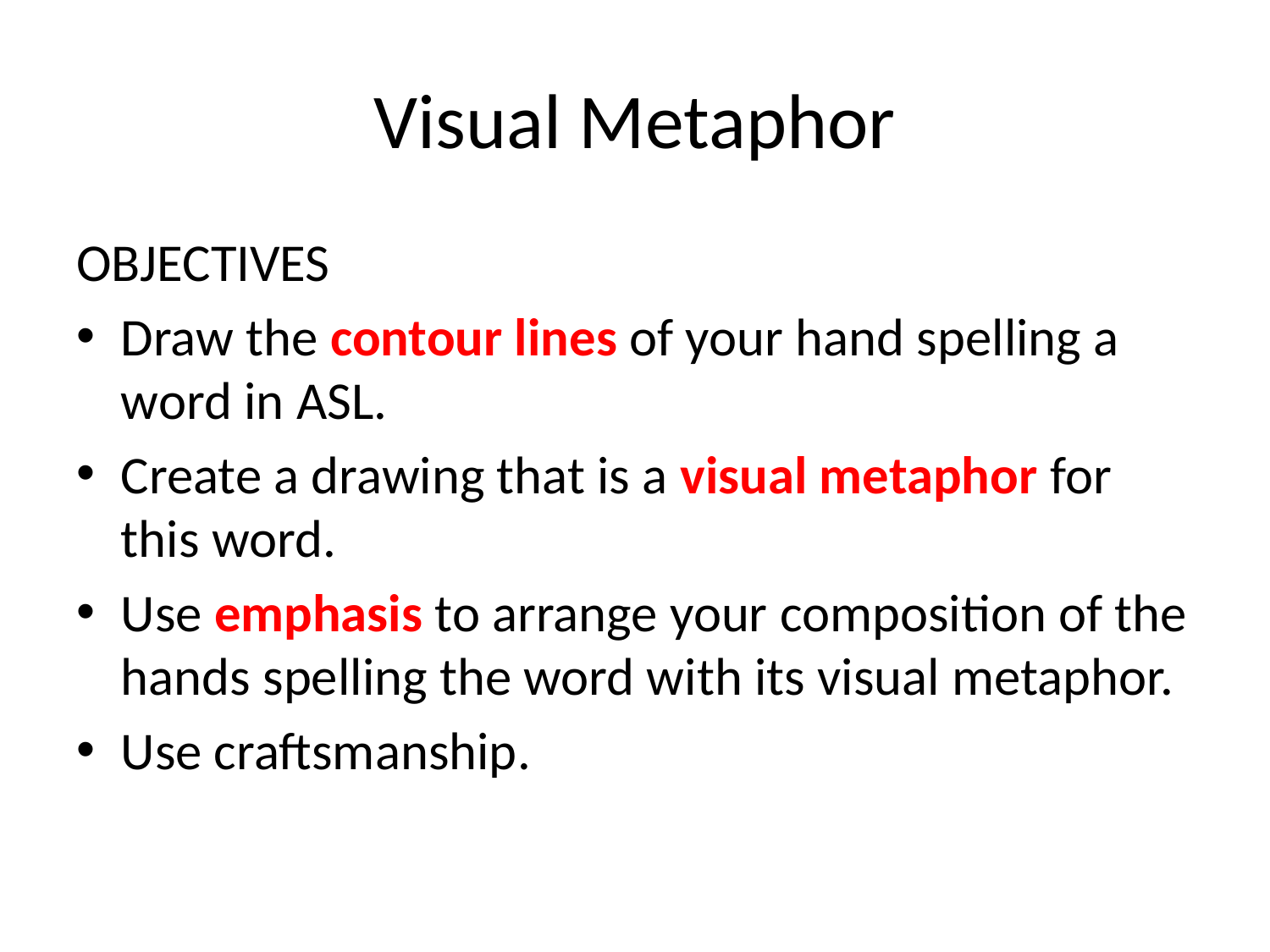

# Visual Metaphor
OBJECTIVES
Draw the contour lines of your hand spelling a word in ASL.
Create a drawing that is a visual metaphor for this word.
Use emphasis to arrange your composition of the hands spelling the word with its visual metaphor.
Use craftsmanship.